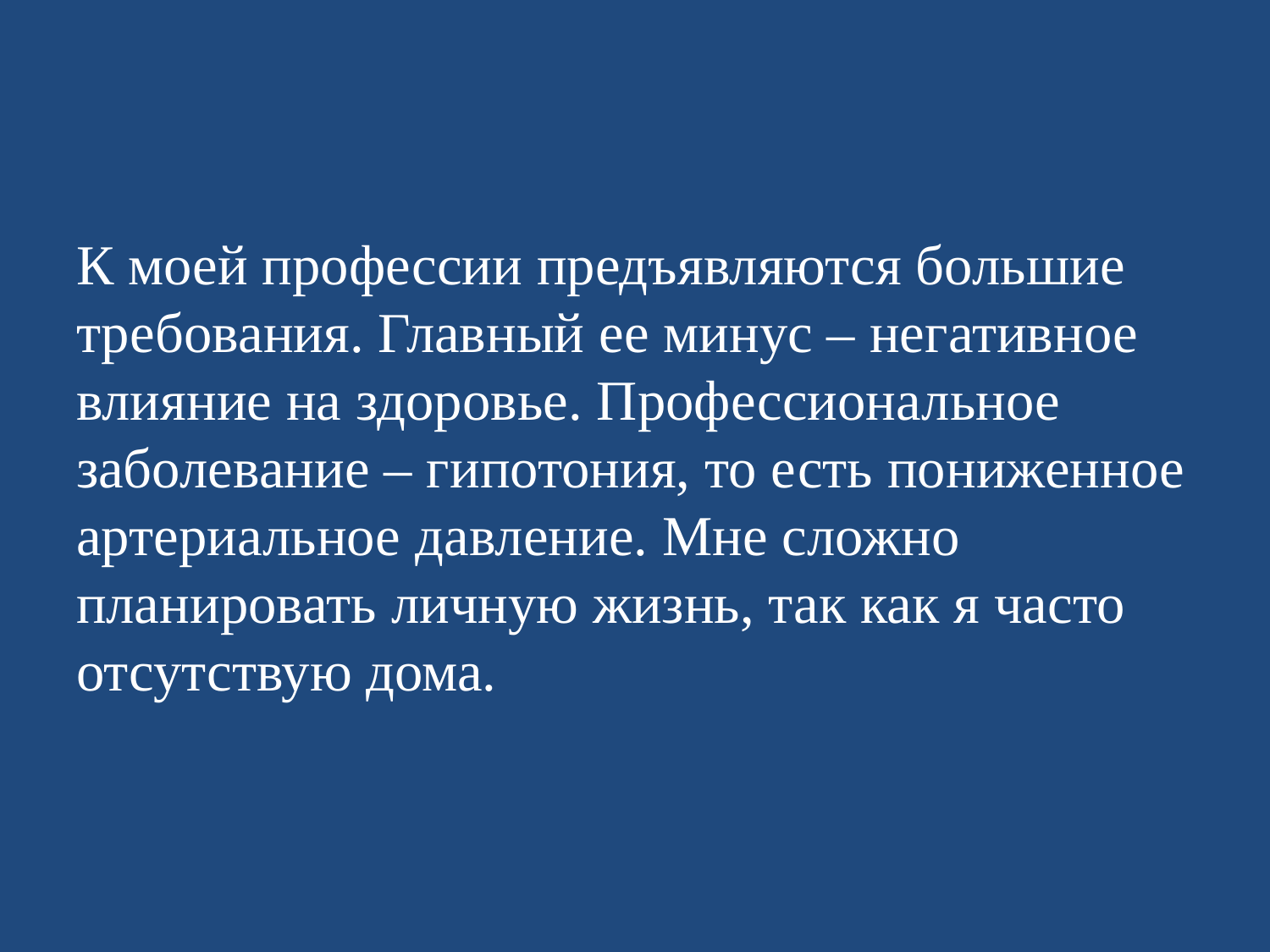

#
К моей профессии предъявляются большие требования. Главный ее минус – негативное влияние на здоровье. Профессиональное заболевание – гипотония, то есть пониженное артериальное давление. Мне сложно планировать личную жизнь, так как я часто отсутствую дома.